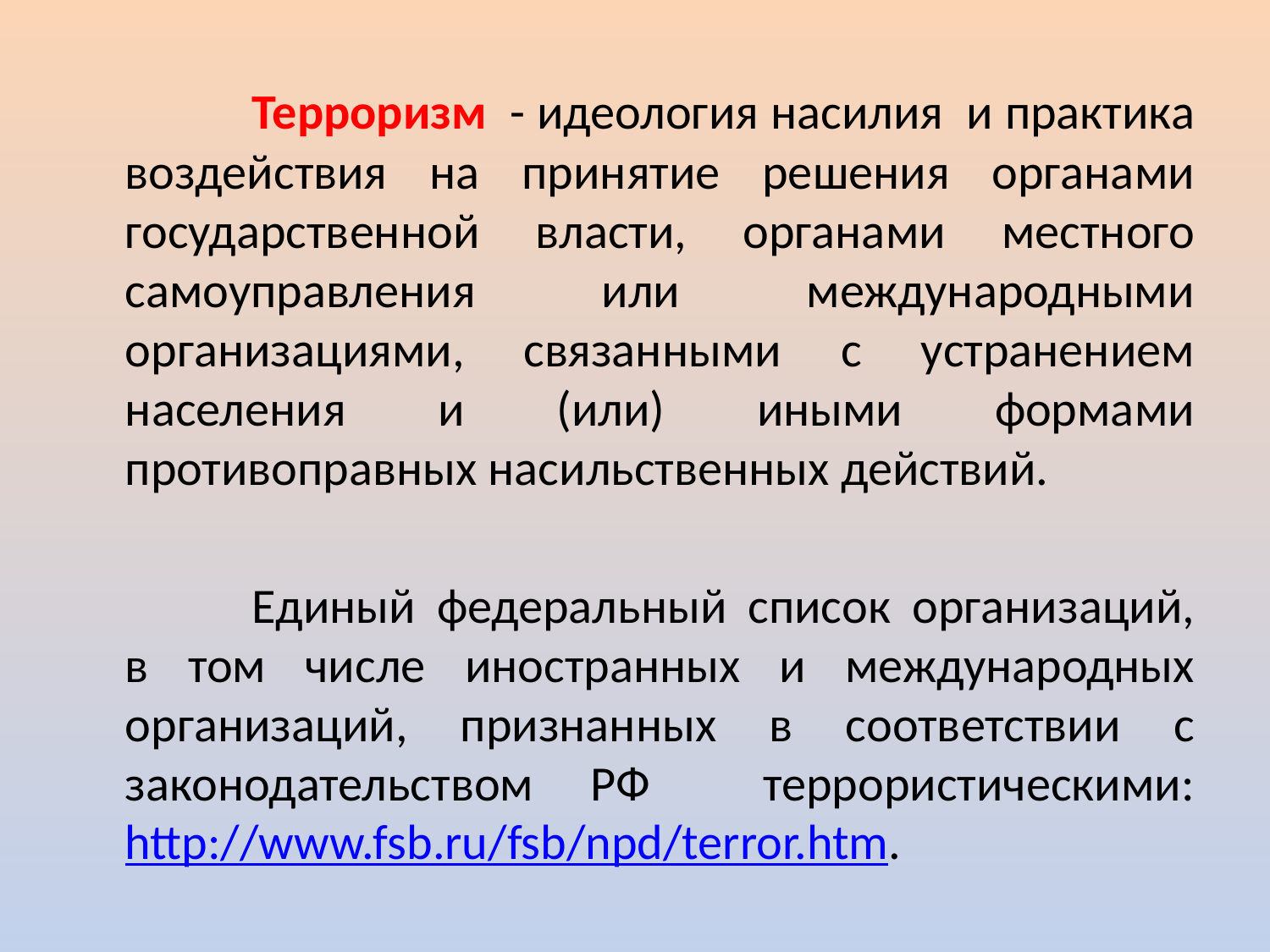

Терроризм  - идеология насилия  и практика воздействия на принятие решения органами государственной власти, органами местного самоуправления или международными организациями, связанными с устранением населения и (или) иными формами противоправных насильственных действий.

		Единый федеральный список организаций, в том числе иностранных и международных организаций, признанных в соответствии с законодательством РФ  террористическими: http://www.fsb.ru/fsb/npd/terror.htm.